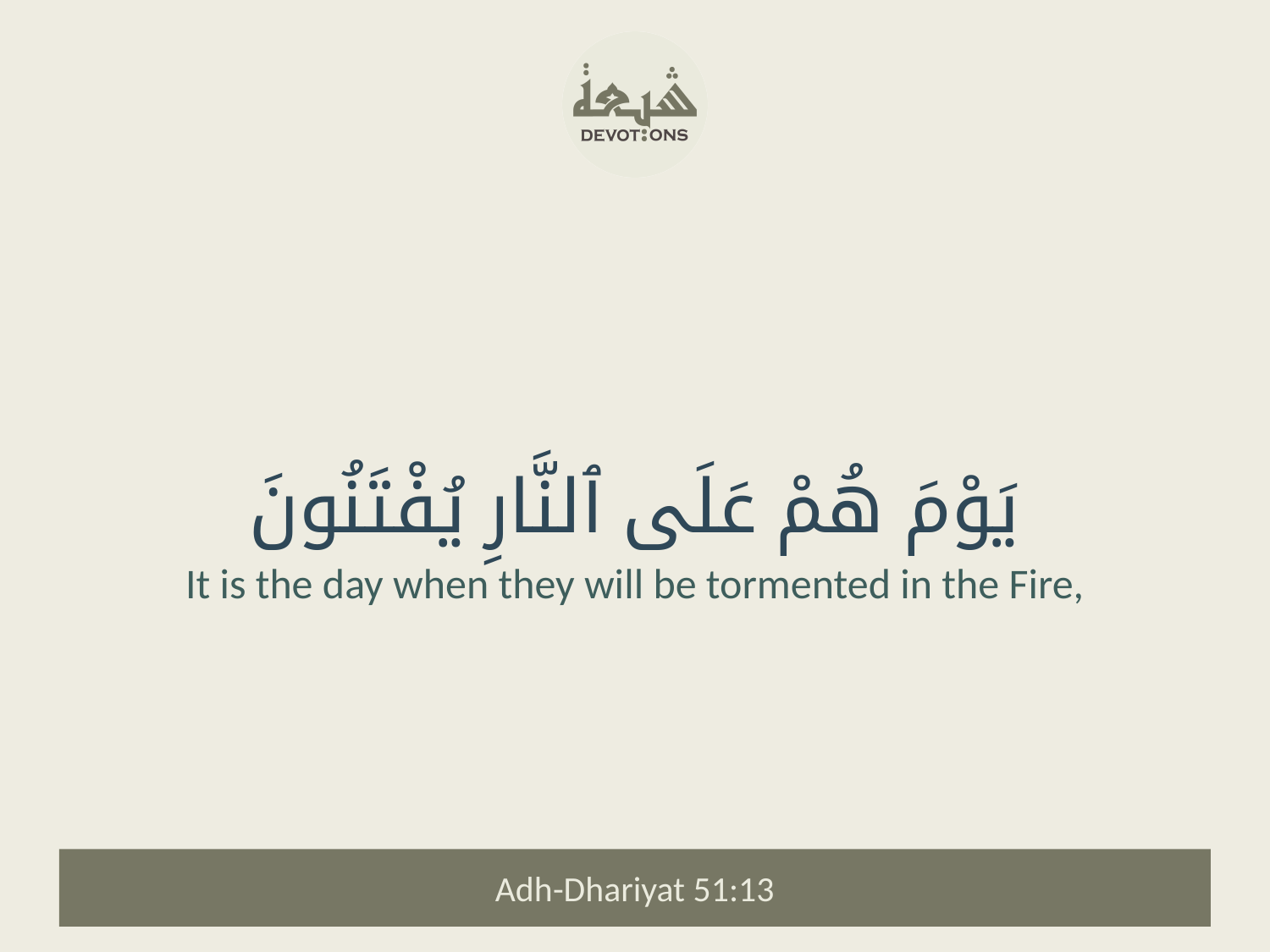

يَوْمَ هُمْ عَلَى ٱلنَّارِ يُفْتَنُونَ
It is the day when they will be tormented in the Fire,
Adh-Dhariyat 51:13